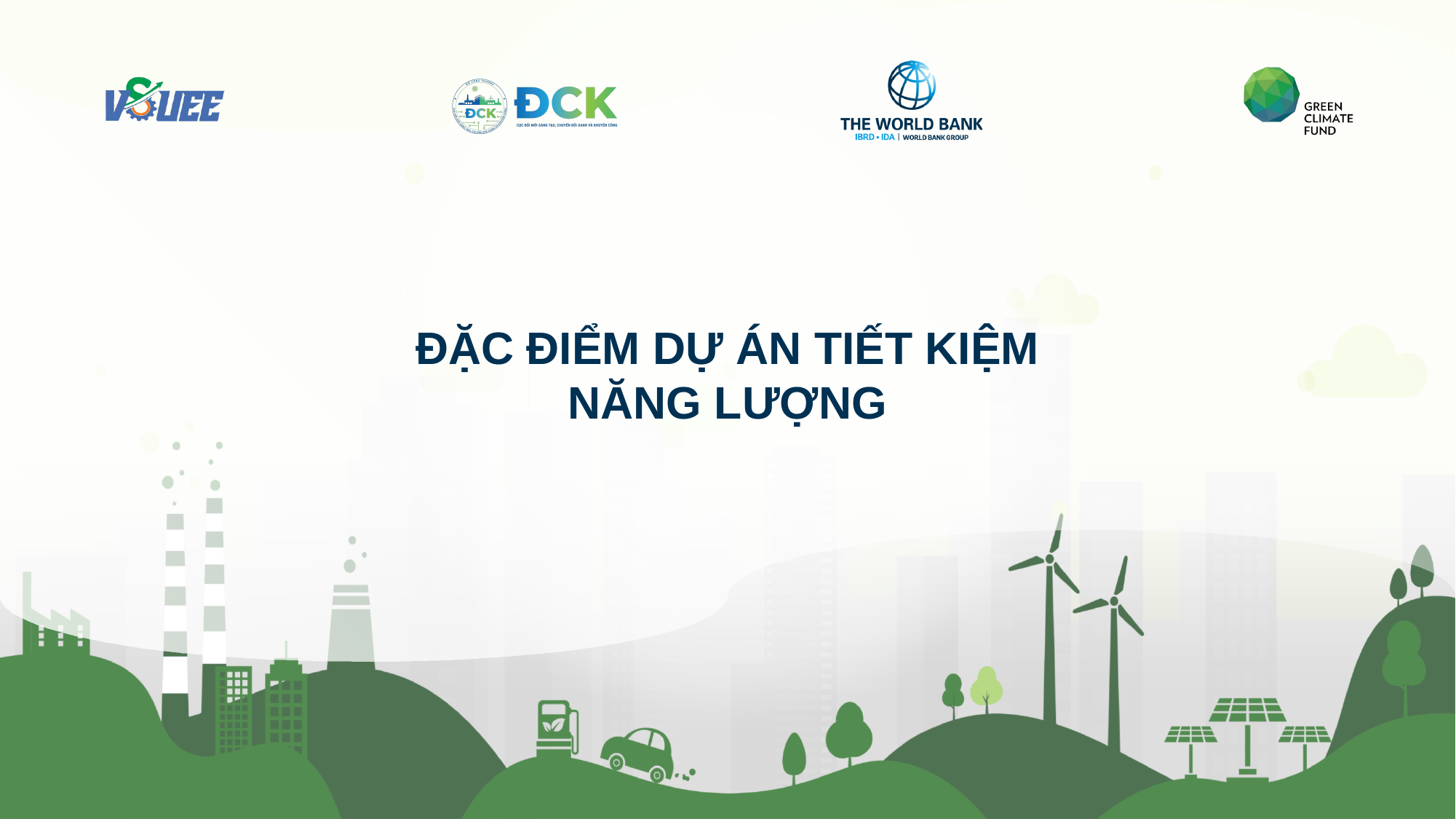

ĐẶC ĐIỂM DỰ ÁN TIẾT KIỆM NĂNG LƯỢNG